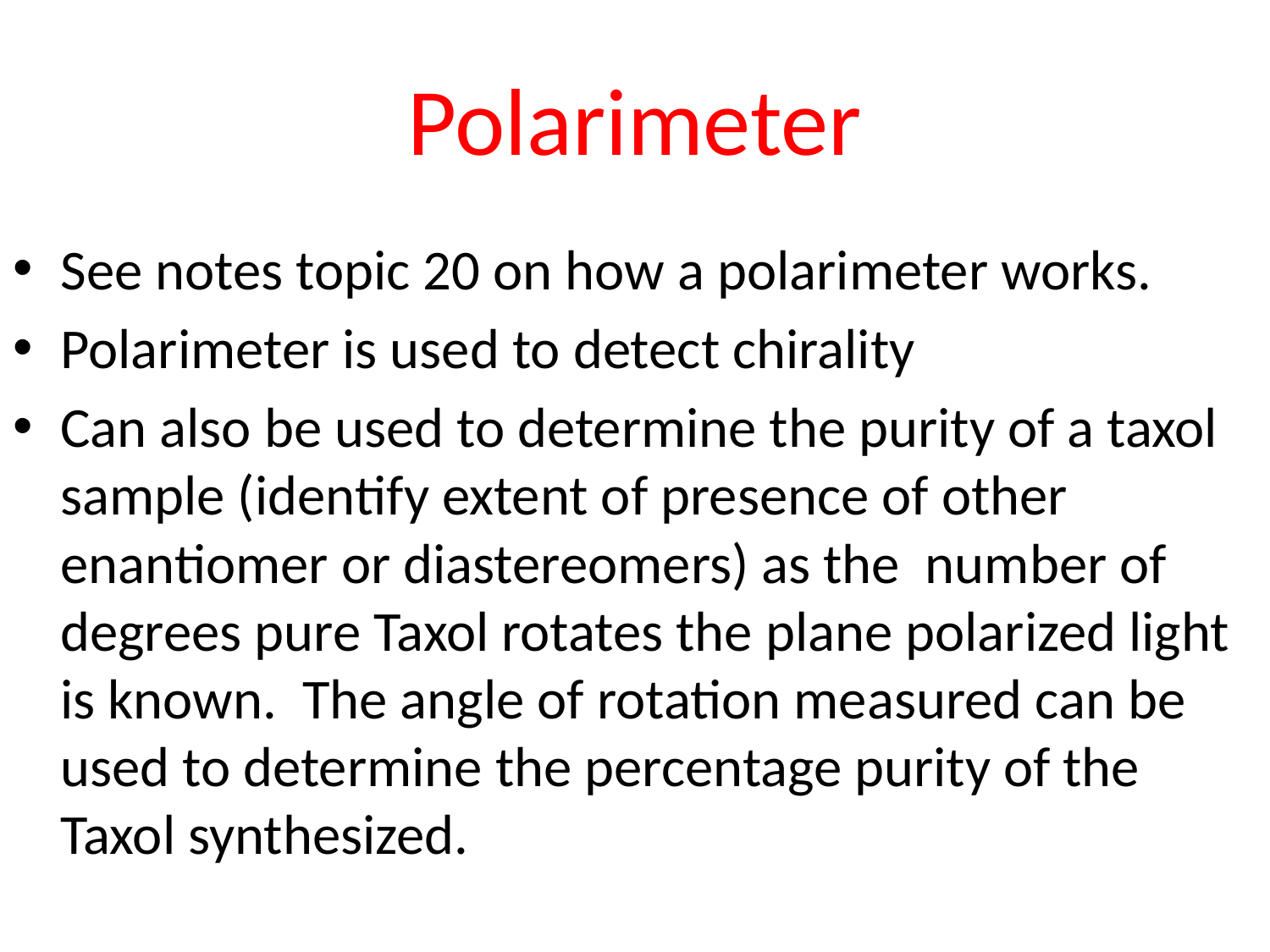

# Polarimeter
See notes topic 20 on how a polarimeter works.
Polarimeter is used to detect chirality
Can also be used to determine the purity of a taxol sample (identify extent of presence of other enantiomer or diastereomers) as the  number of degrees pure Taxol rotates the plane polarized light is known.  The angle of rotation measured can be used to determine the percentage purity of the Taxol synthesized.